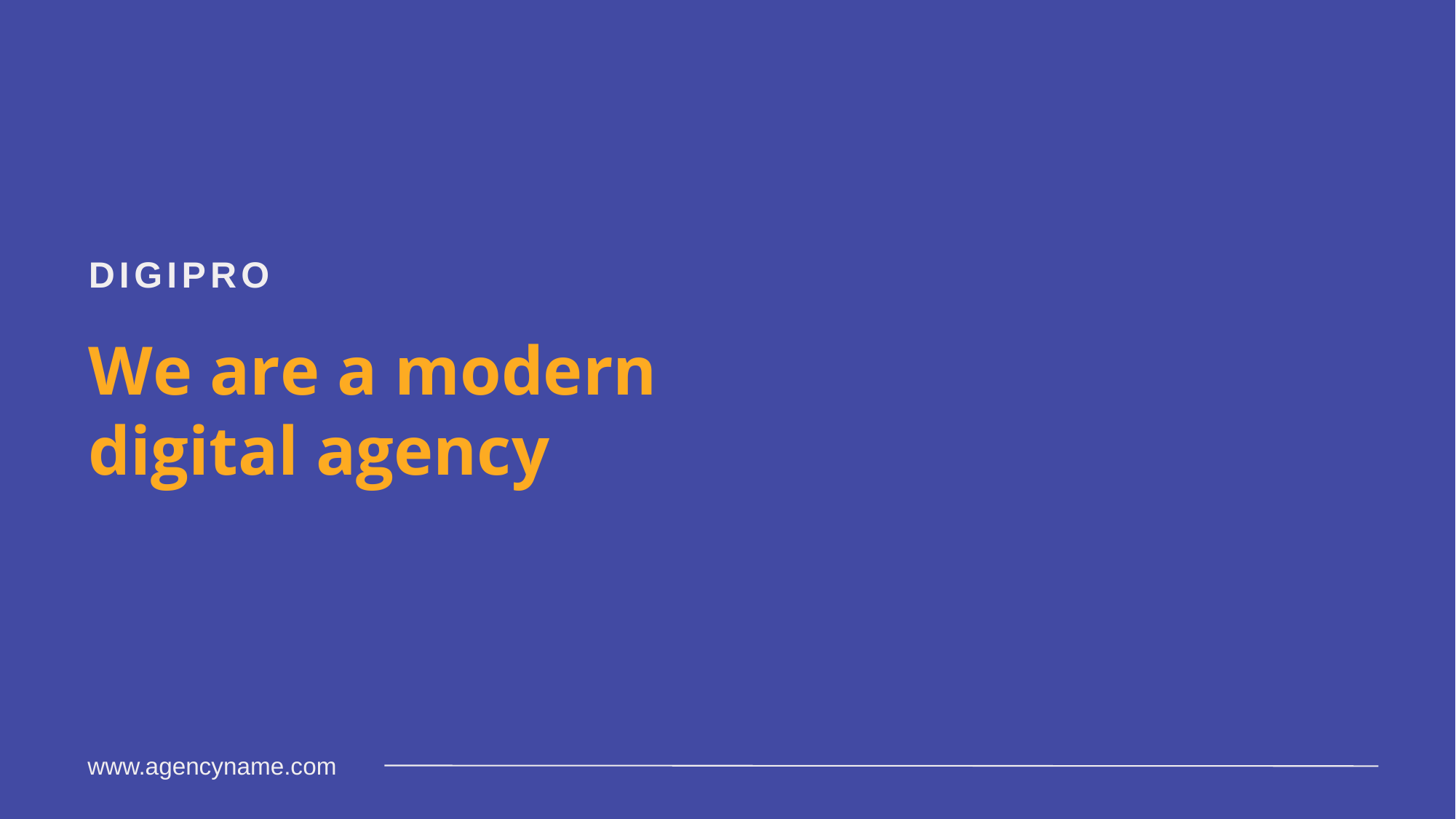

DIGIPRO
We are a modern digital agency
www.agencyname.com